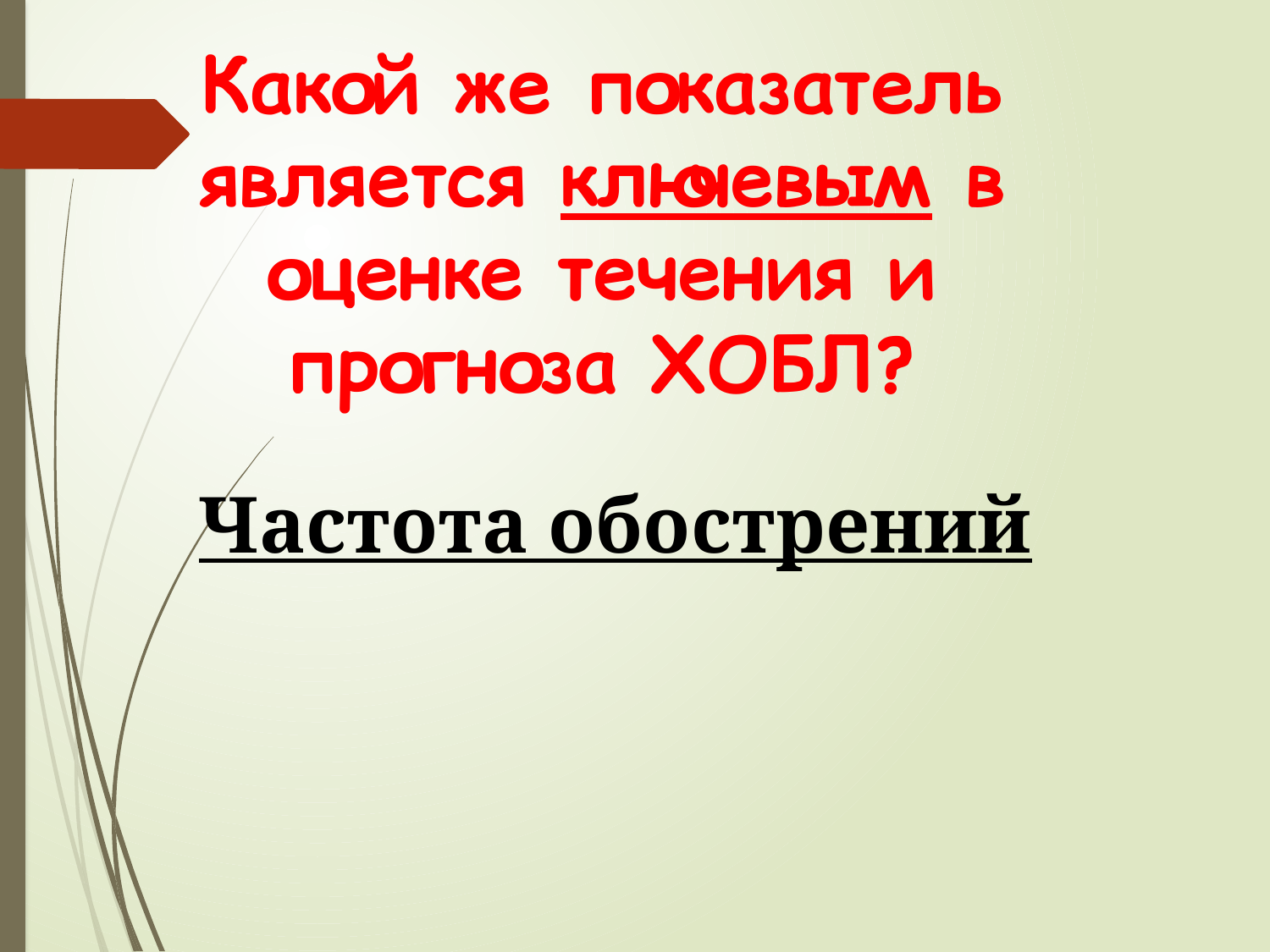

Какой же показатель является ключевым в оценке течения и прогноза ХОБЛ?
Частота обострений